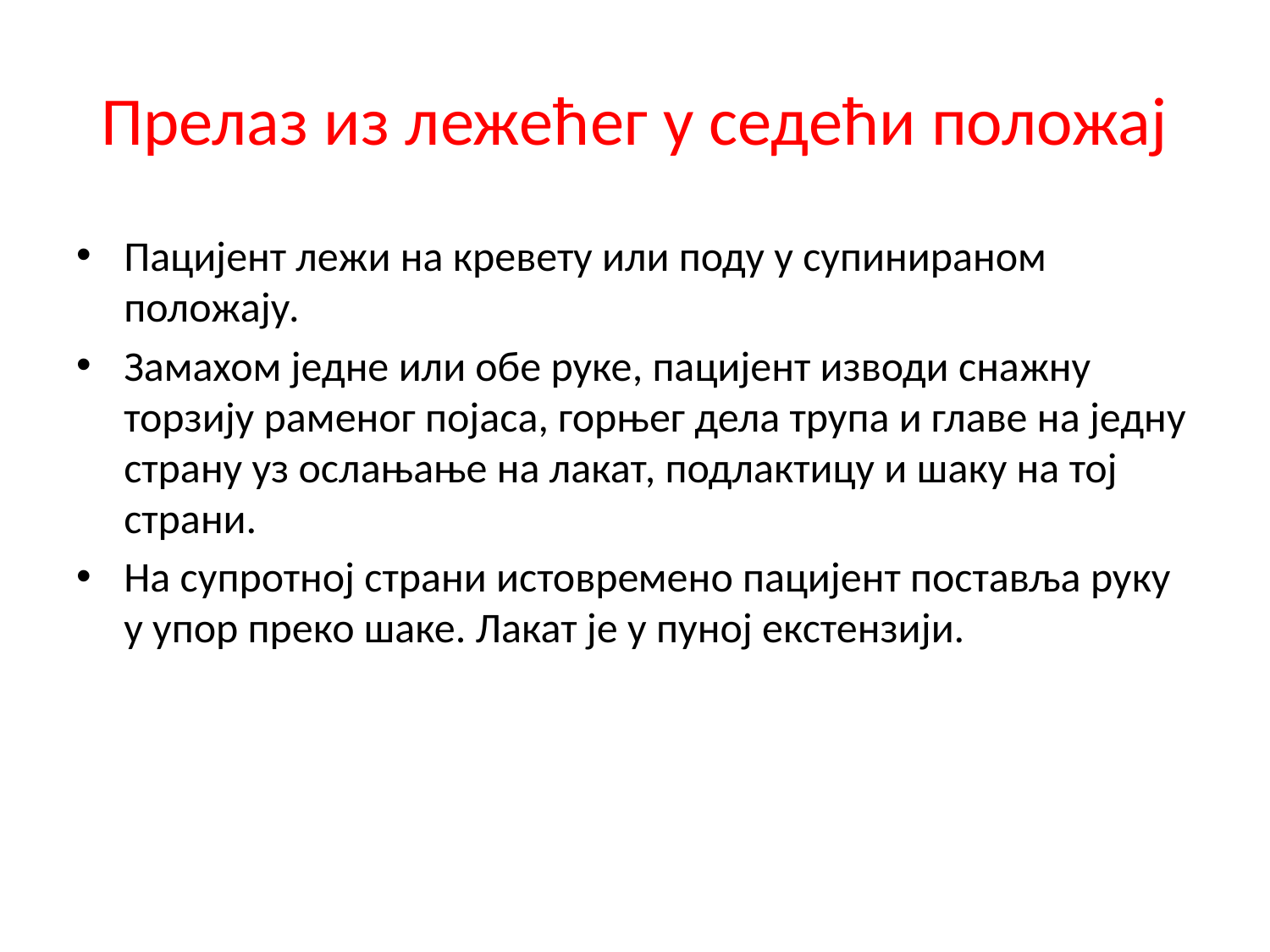

# Прелаз из лежећег у седећи положај
Пацијент лежи на кревету или поду у супинираном положају.
Замахом једне или обе руке, пацијент изводи снажну торзију раменог појаса, горњег дела трупа и главе на једну страну уз ослањање на лакат, подлактицу и шаку на тој страни.
На супротној страни истовремено пацијент поставља руку у упор преко шаке. Лакат је у пуној екстензији.